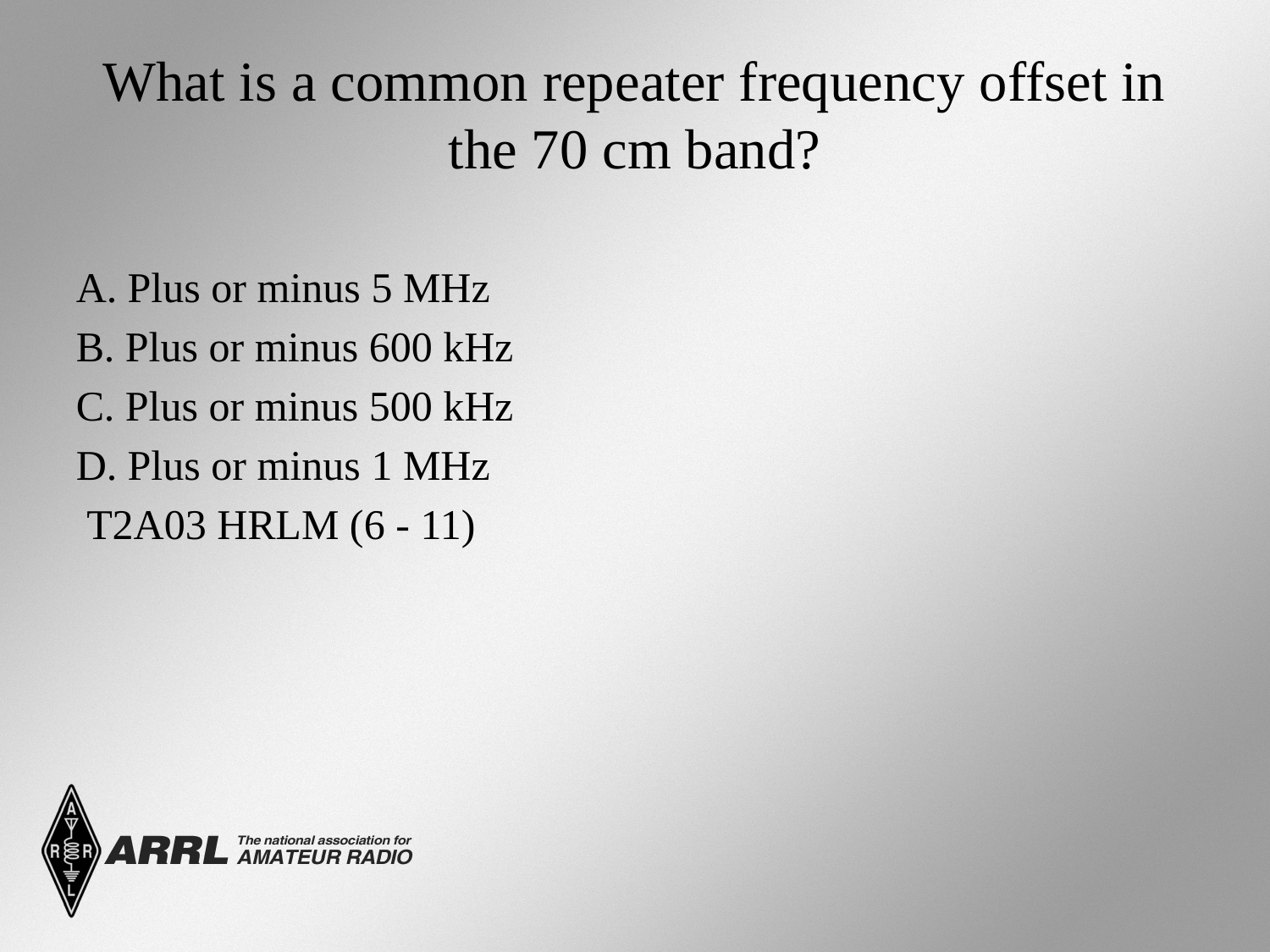

# What is a common repeater frequency offset in the 70 cm band?
A. Plus or minus 5 MHz
B. Plus or minus 600 kHz
C. Plus or minus 500 kHz
D. Plus or minus 1 MHz
 T2A03 HRLM (6 - 11)